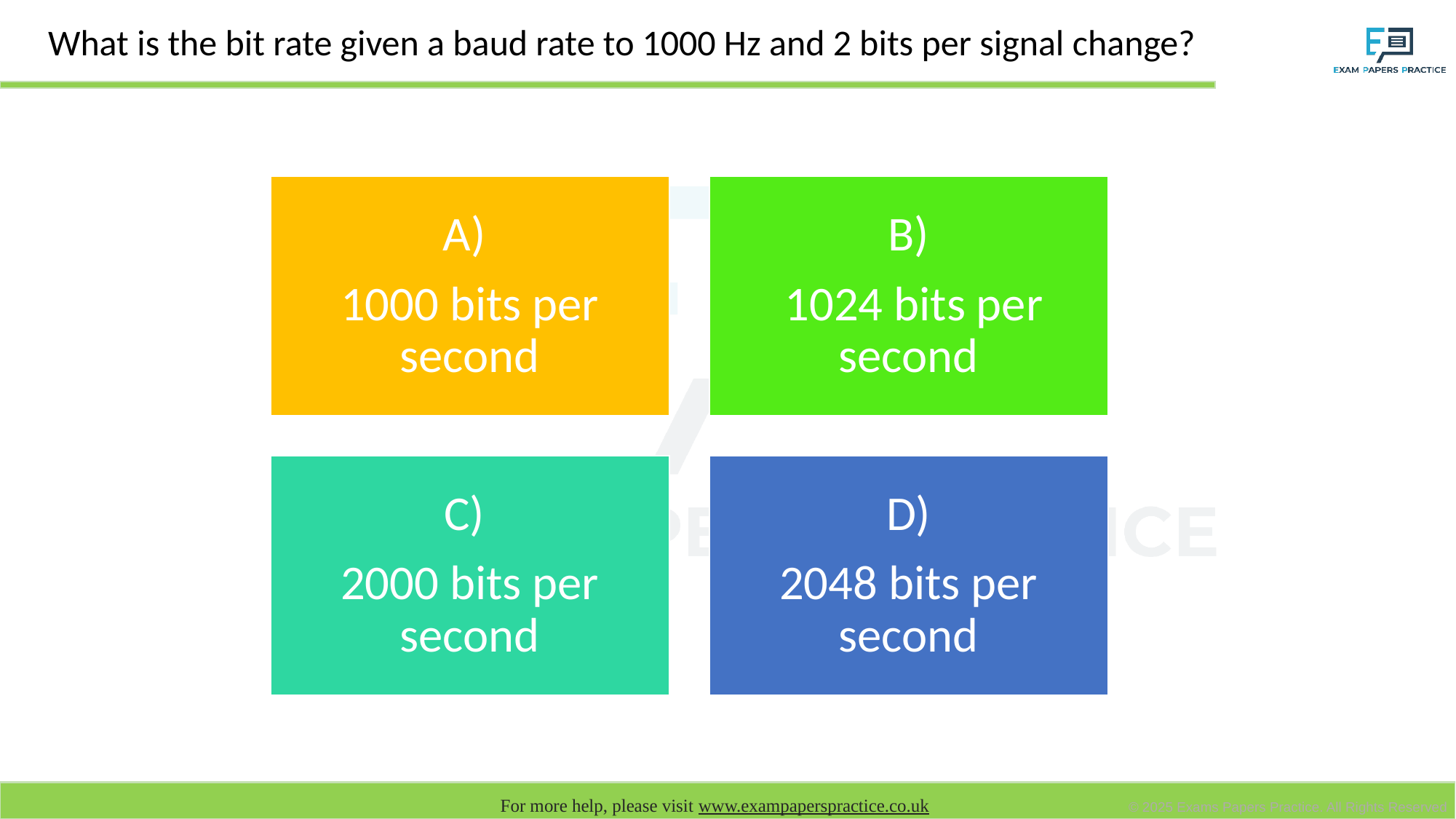

# What is the bit rate given a baud rate to 1000 Hz and 2 bits per signal change?
A)
1000 bits per second
B)
 1024 bits per second
C)
2000 bits per second
D)
2048 bits per second